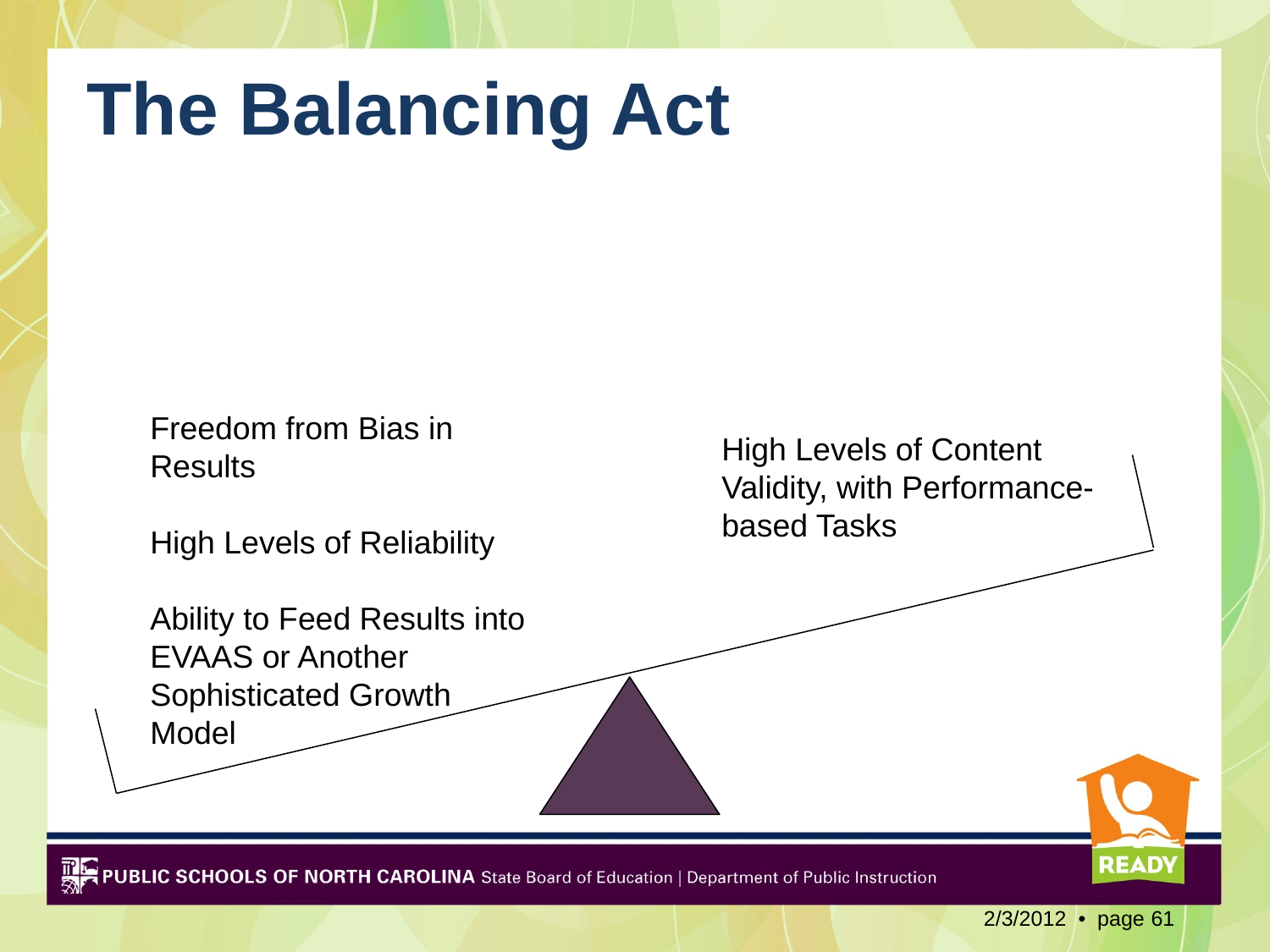

# The Balancing Act

Freedom from Bias in Results

High Levels of Reliability

Ability to Feed Results into EVAAS or Another Sophisticated Growth Model
High Levels of Content Validity, with Performance-based Tasks

2/3/2012  •  page 61